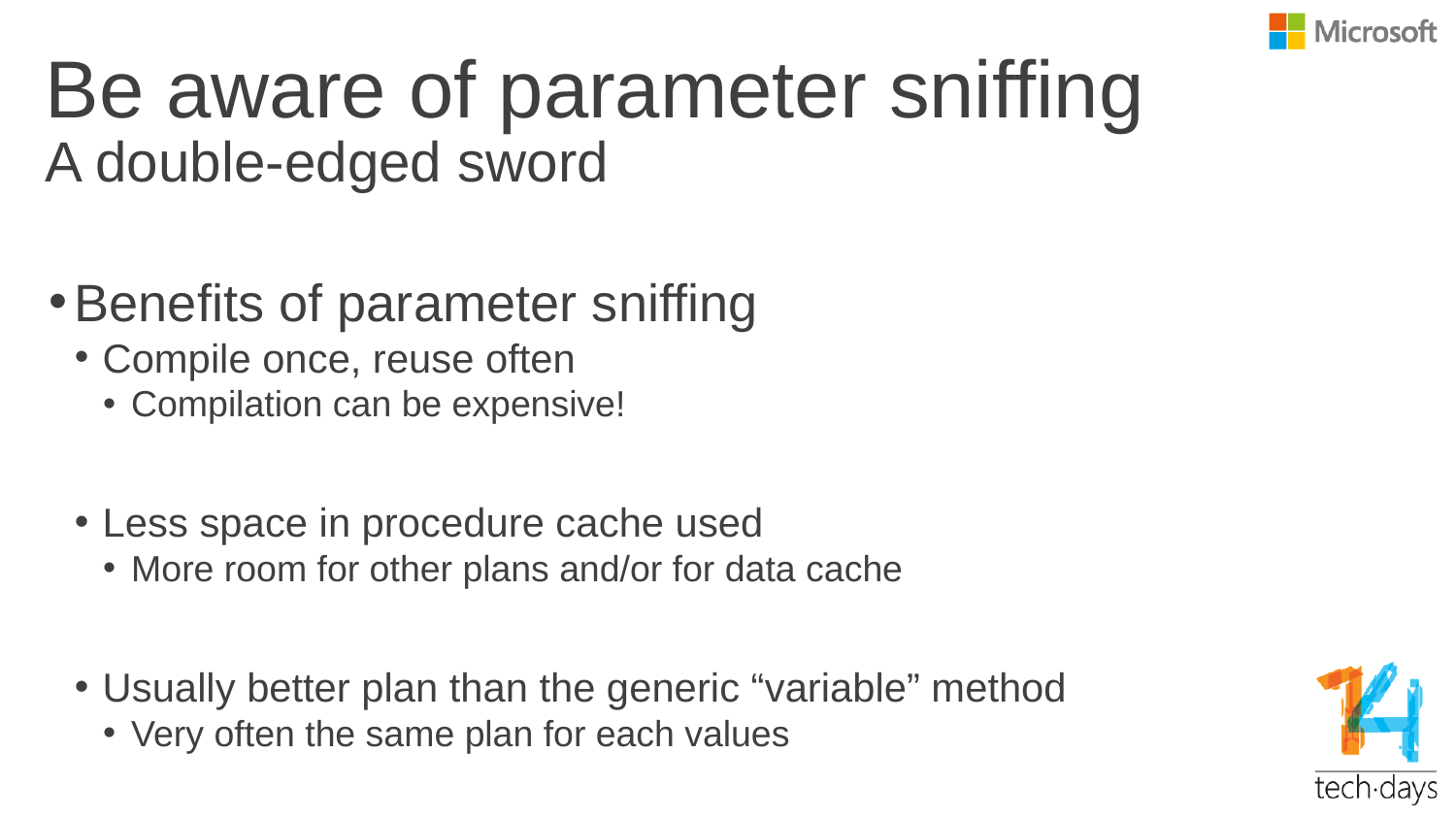

# Be aware of parameter sniffing
A double-edged sword
Benefits of parameter sniffing
Compile once, reuse often
Compilation can be expensive!

Less space in procedure cache used
More room for other plans and/or for data cache

Usually better plan than the generic “variable” method
Very often the same plan for each values